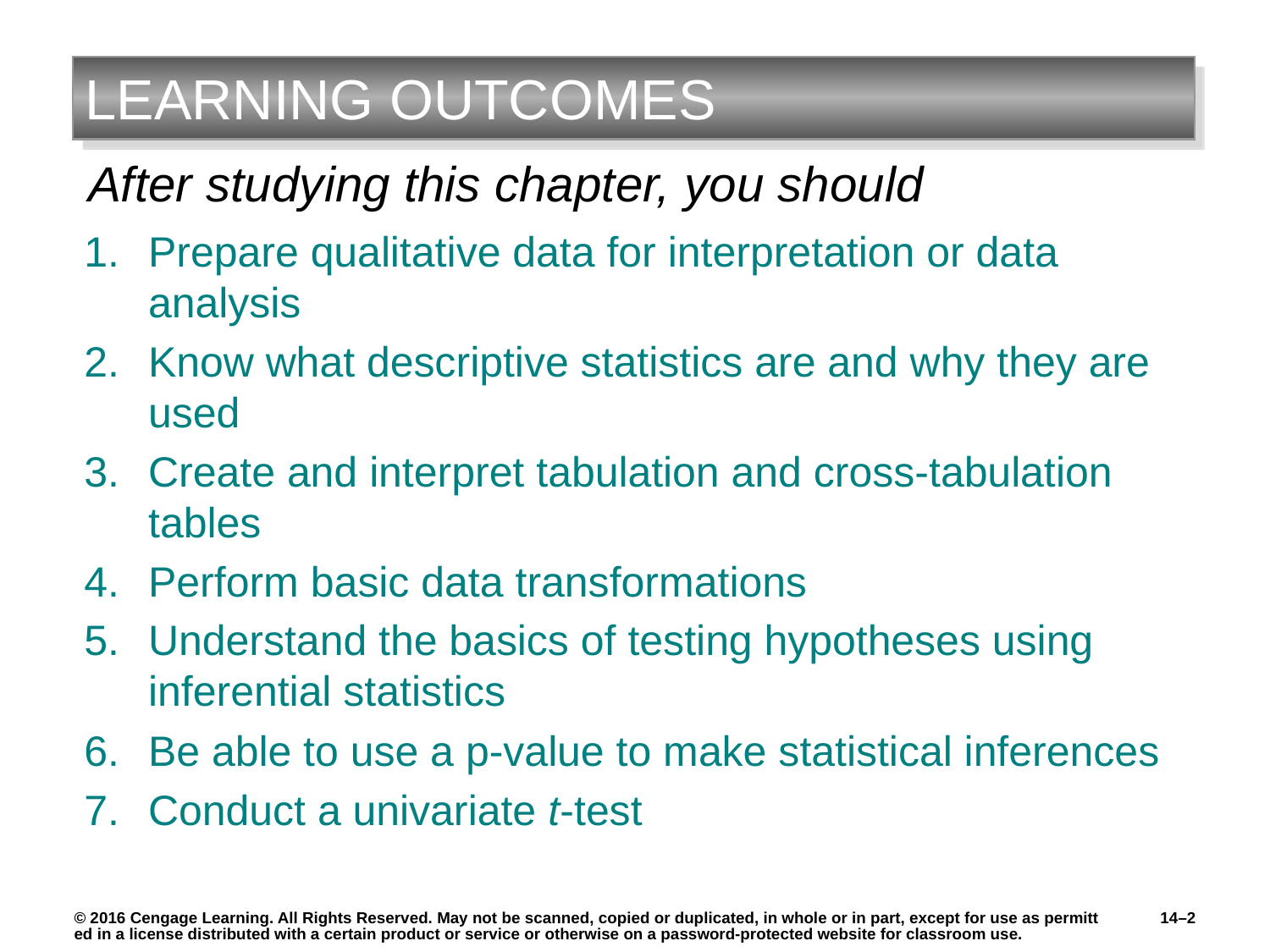

# LEARNING OUTCOMES

Prepare qualitative data for interpretation or data analysis
Know what descriptive statistics are and why they are used
Create and interpret tabulation and cross-tabulation tables
Perform basic data transformations
Understand the basics of testing hypotheses using inferential statistics
Be able to use a p-value to make statistical inferences
Conduct a univariate t-test

14–2
© 2016 Cengage Learning. All Rights Reserved. May not be scanned, copied or duplicated, in whole or in part, except for use as permitted in a license distributed with a certain product or service or otherwise on a password-protected website for classroom use.